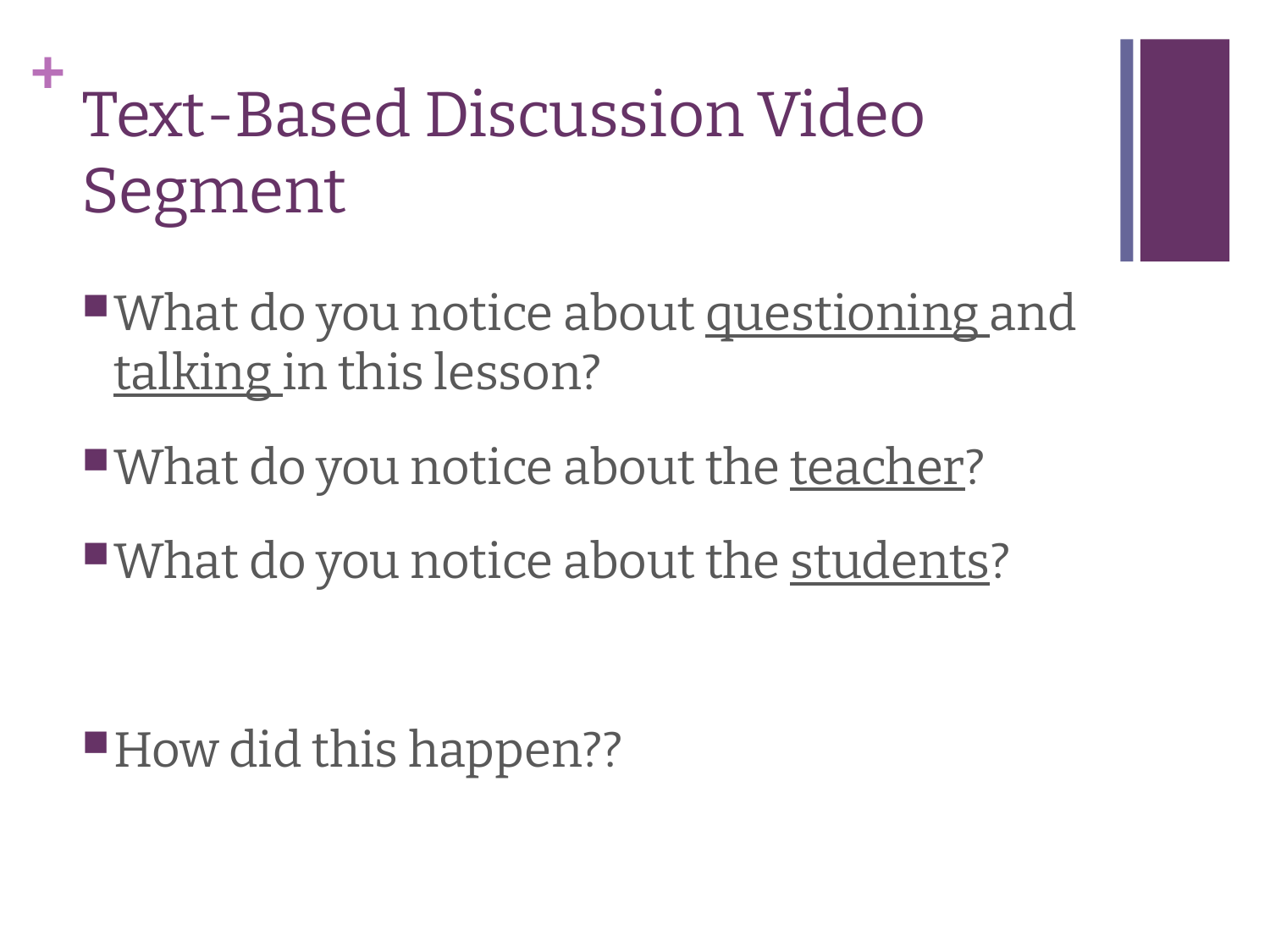

# Text-Based Discussion Video Segment
What do you notice about questioning and talking in this lesson?
What do you notice about the teacher?
What do you notice about the students?

How did this happen??